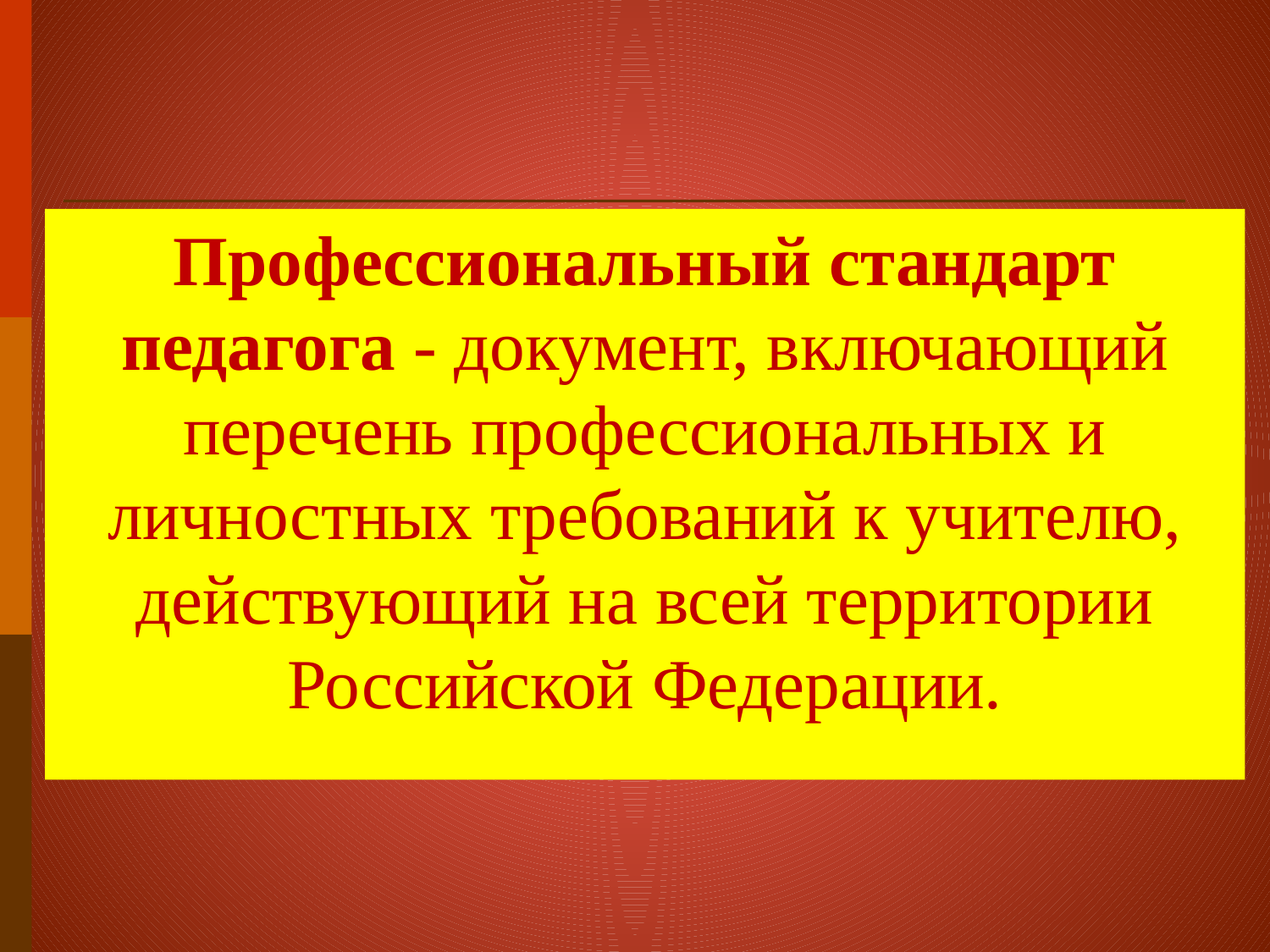

Профессиональный стандарт педагога - документ, включающий перечень профессиональных и личностных требований к учителю, действующий на всей территории Российской Федерации.